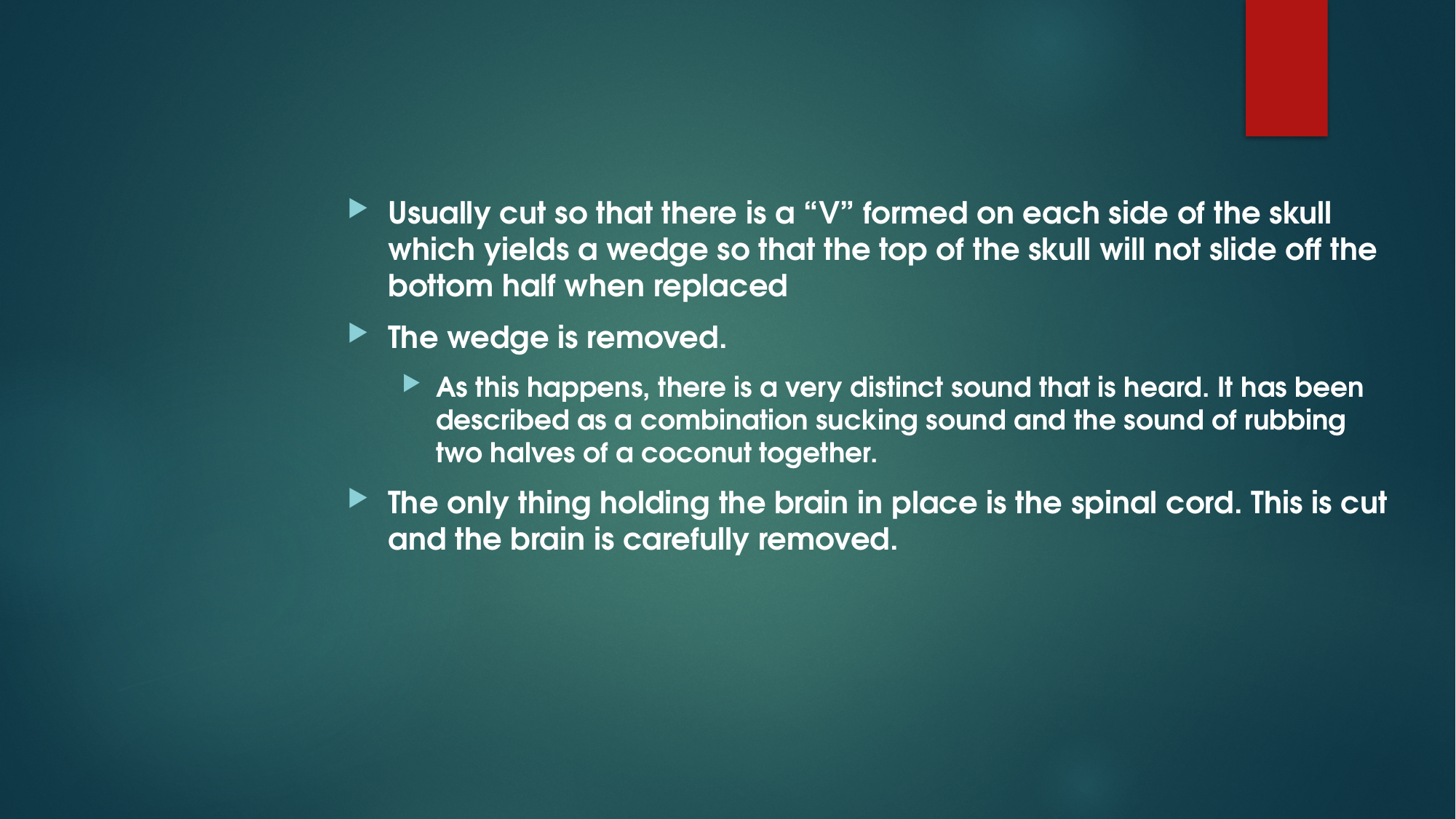

#
Usually cut so that there is a “V” formed on each side of the skull which yields a wedge so that the top of the skull will not slide off the bottom half when replaced
The wedge is removed.
As this happens, there is a very distinct sound that is heard. It has been described as a combination sucking sound and the sound of rubbing two halves of a coconut together.
The only thing holding the brain in place is the spinal cord. This is cut and the brain is carefully removed.